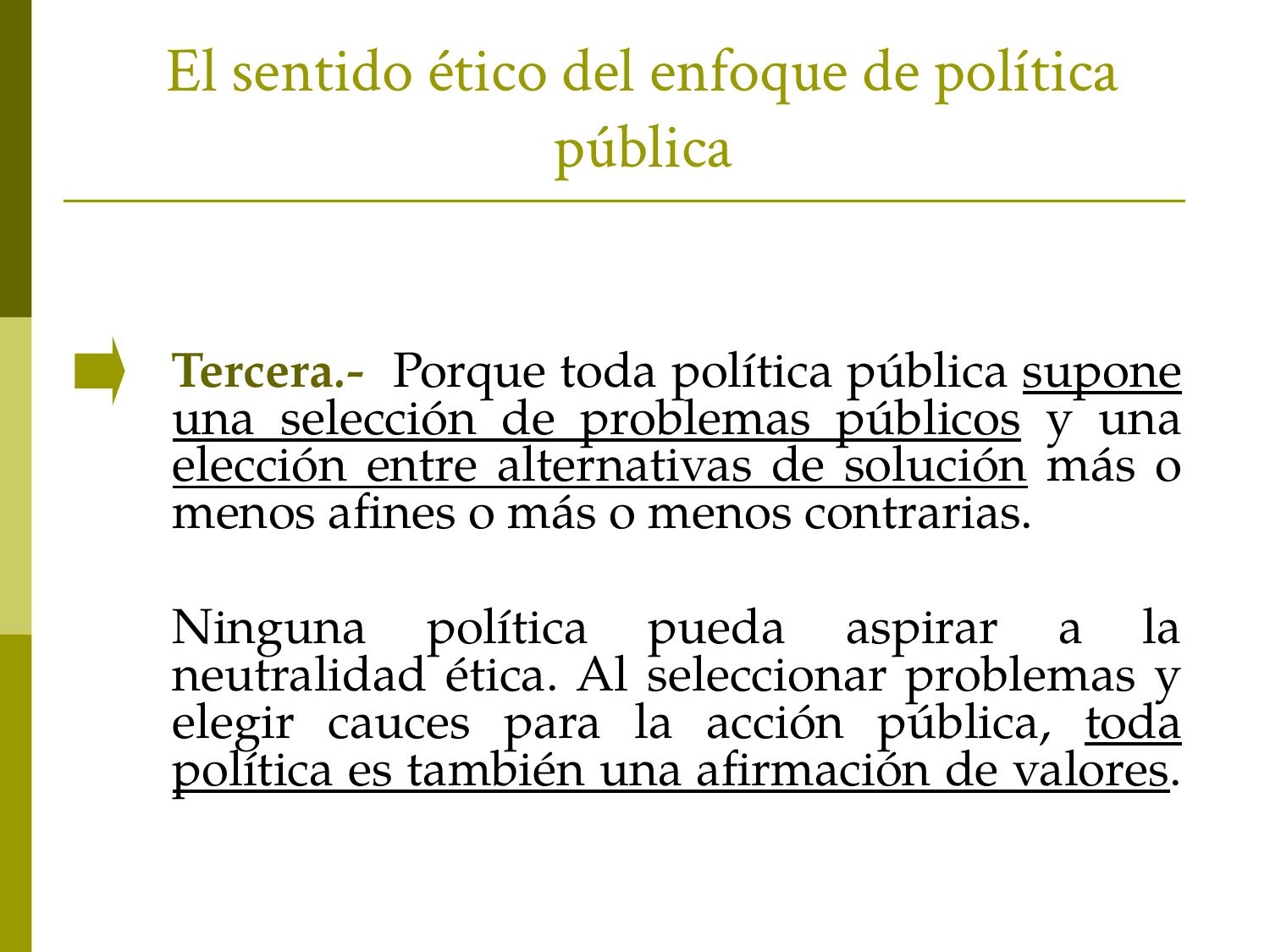

# El sentido ético del enfoque de política pública

    Tercera.-  Porque toda política pública supone una selección de problemas públicos y una elección entre alternativas de solución más o menos afines o más o menos contrarias.

	Ninguna política pueda aspirar a la neutralidad ética. Al seleccionar problemas y elegir cauces para la acción pública, toda política es también una afirmación de valores.